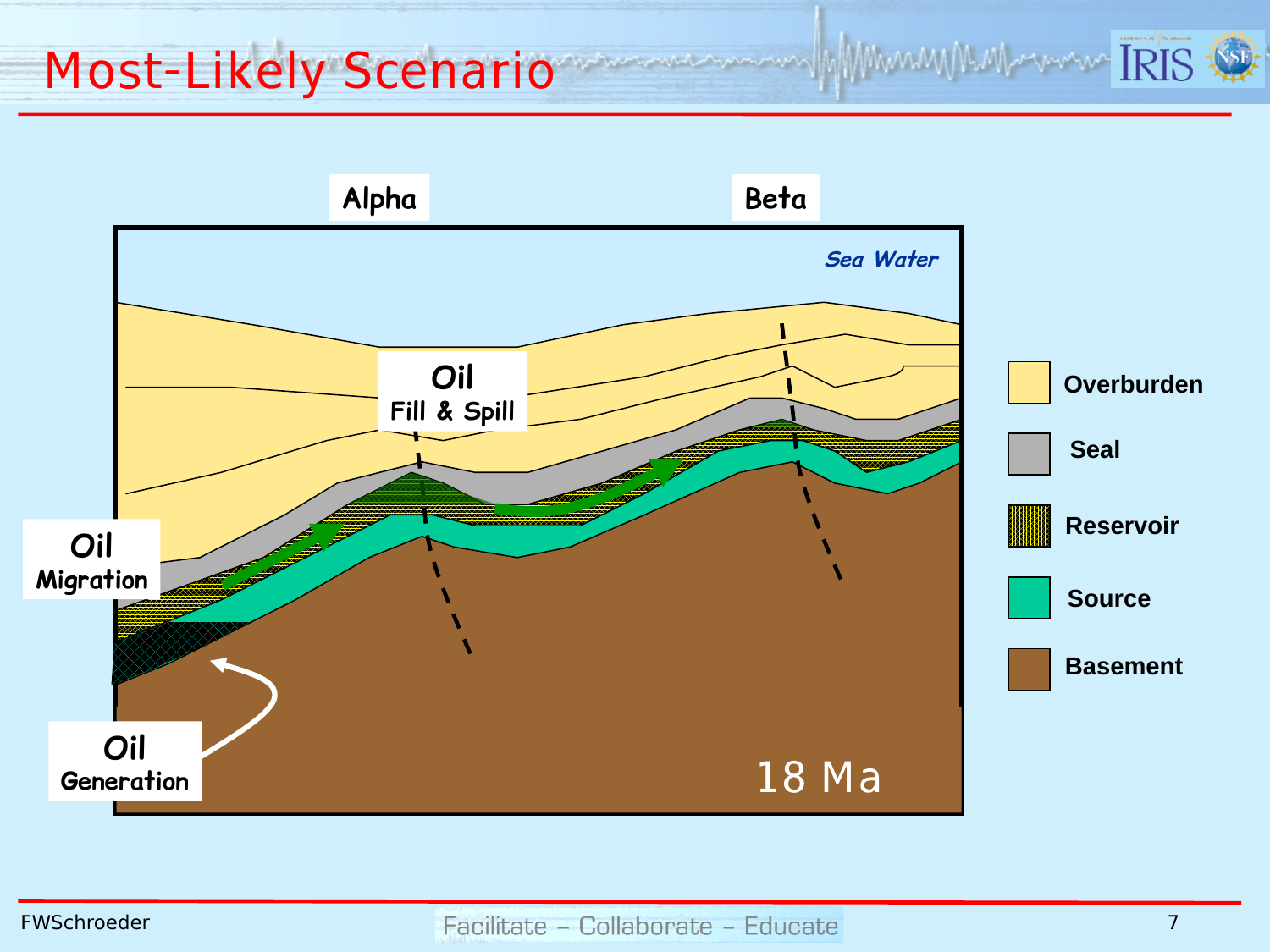

# Most-Likely Scenario
Alpha
Beta

Overburden

Seal

Reservoir

Source

Basement

18 Ma
Sea Water
Oil
Fill & Spill

Oil
Migration

Oil
Generation